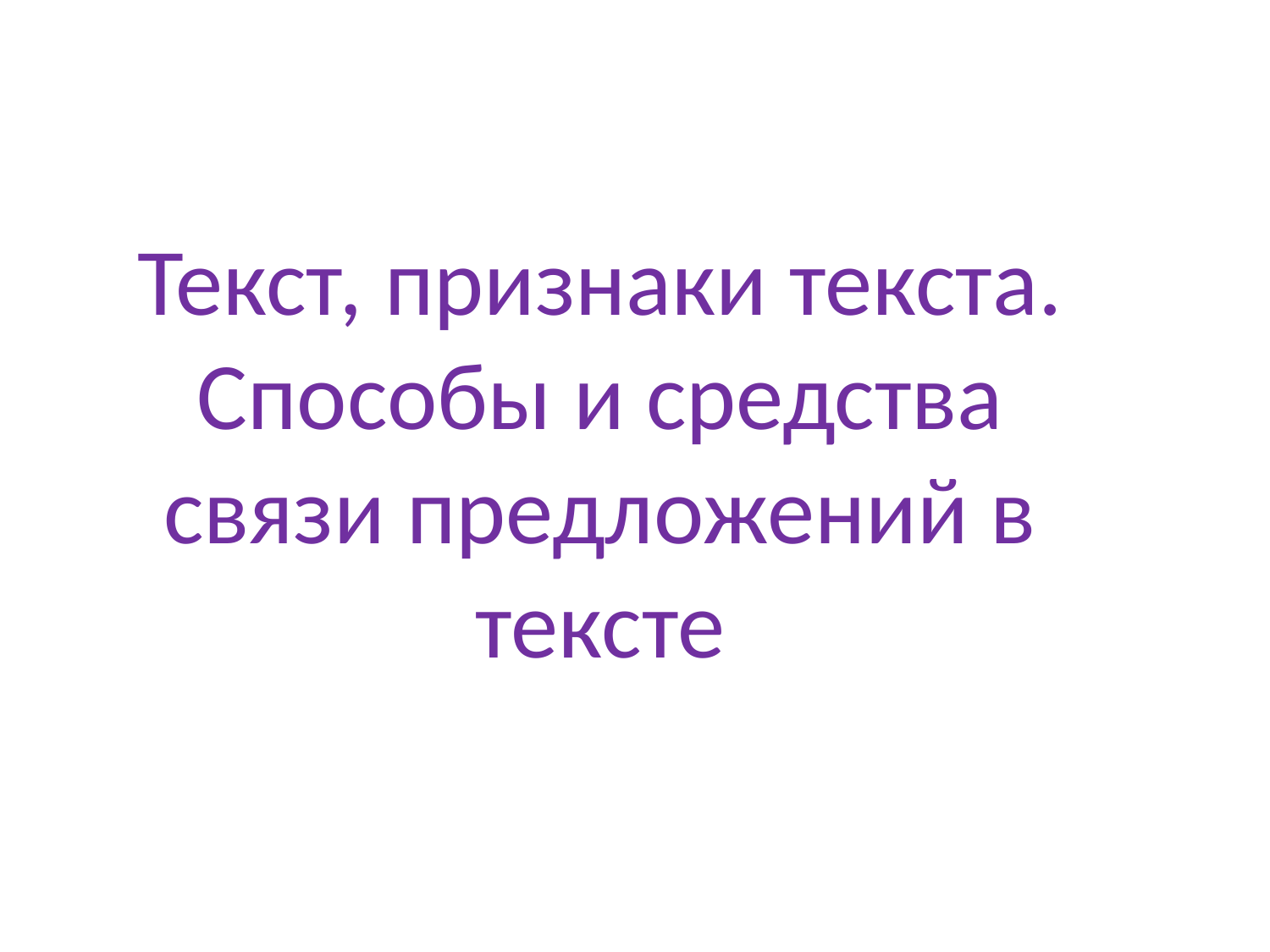

Текст, признаки текста.
Способы и средства связи предложений в тексте